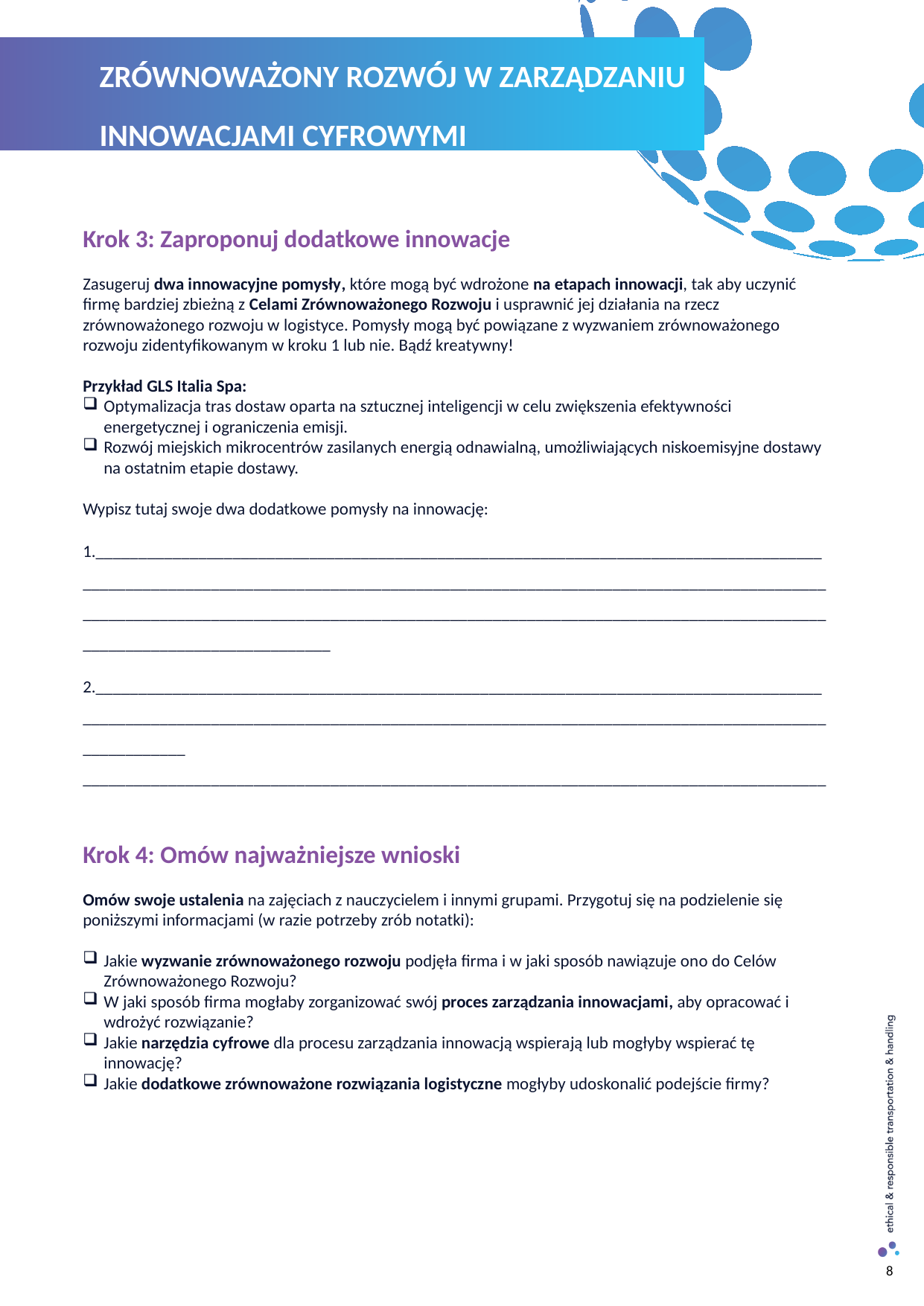

ZRÓWNOWAŻONY ROZWÓJ W ZARZĄDZANIU INNOWACJAMI CYFROWYMI
Krok 3: Zaproponuj dodatkowe innowacje

Zasugeruj dwa innowacyjne pomysły, które mogą być wdrożone na etapach innowacji, tak aby uczynić firmę bardziej zbieżną z Celami Zrównoważonego Rozwoju i usprawnić jej działania na rzecz zrównoważonego rozwoju w logistyce. Pomysły mogą być powiązane z wyzwaniem zrównoważonego rozwoju zidentyfikowanym w kroku 1 lub nie. Bądź kreatywny!

Przykład GLS Italia Spa:
Optymalizacja tras dostaw oparta na sztucznej inteligencji w celu zwiększenia efektywności energetycznej i ograniczenia emisji.
Rozwój miejskich mikrocentrów zasilanych energią odnawialną, umożliwiających niskoemisyjne dostawy na ostatnim etapie dostawy.

Wypisz tutaj swoje dwa dodatkowe pomysły na innowację:
1.________________________________________________________________________________________________________________________________________________________________________________________________________________________________________________________________________________________________
2.________________________________________________________________________________________________________________________________________________________________________________________
_______________________________________________________________________________________

Krok 4: Omów najważniejsze wnioski

Omów swoje ustalenia na zajęciach z nauczycielem i innymi grupami. Przygotuj się na podzielenie się poniższymi informacjami (w razie potrzeby zrób notatki):

Jakie wyzwanie zrównoważonego rozwoju podjęła firma i w jaki sposób nawiązuje ono do Celów Zrównoważonego Rozwoju?
W jaki sposób firma mogłaby zorganizować swój proces zarządzania innowacjami, aby opracować i wdrożyć rozwiązanie?
Jakie narzędzia cyfrowe dla procesu zarządzania innowacją wspierają lub mogłyby wspierać tę innowację?
Jakie dodatkowe zrównoważone rozwiązania logistyczne mogłyby udoskonalić podejście firmy?
8